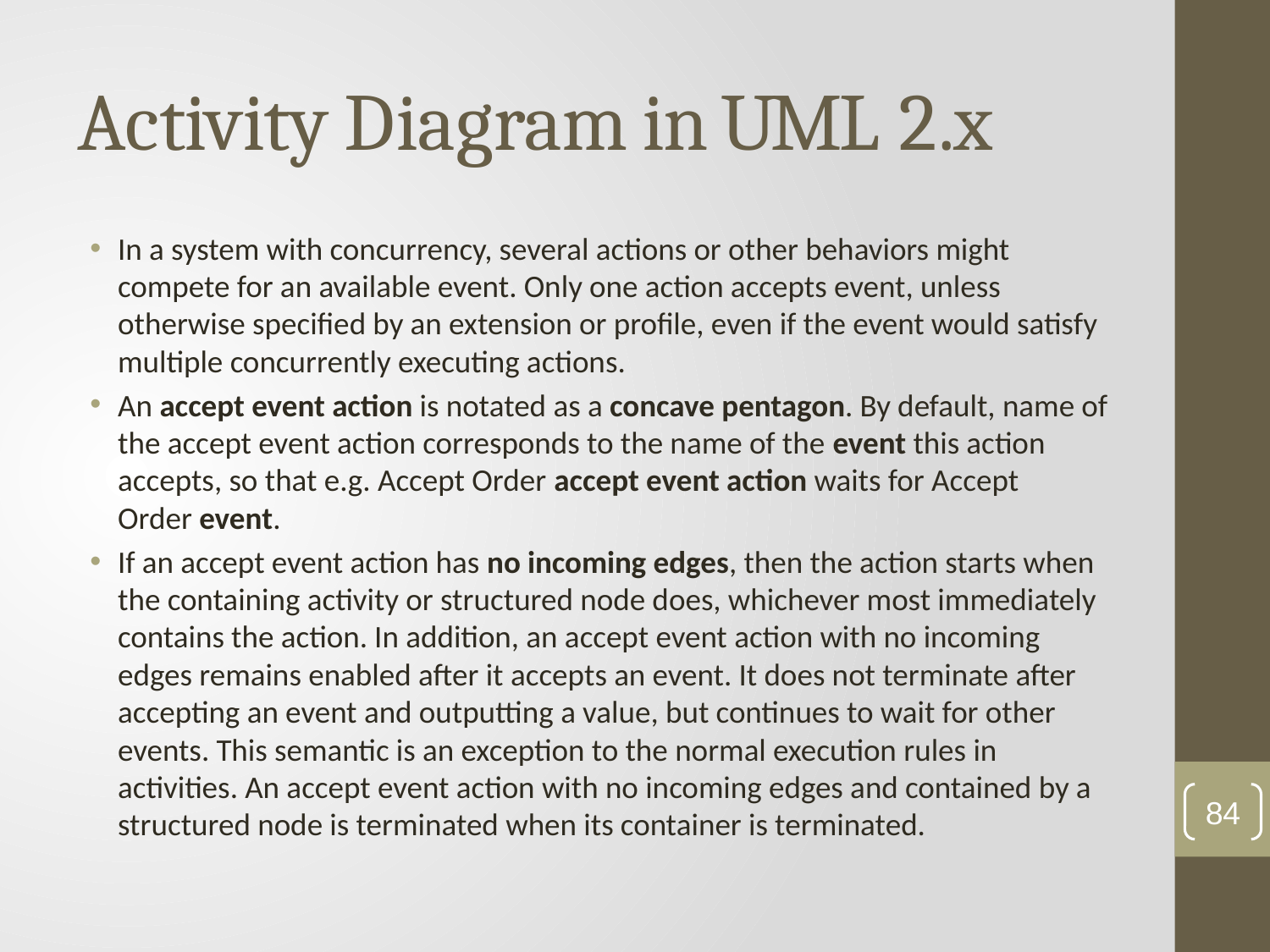

# Activity Diagram in UML 2.x
In a system with concurrency, several actions or other behaviors might compete for an available event. Only one action accepts event, unless otherwise specified by an extension or profile, even if the event would satisfy multiple concurrently executing actions.
An accept event action is notated as a concave pentagon. By default, name of the accept event action corresponds to the name of the event this action accepts, so that e.g. Accept Order accept event action waits for Accept Order event.
If an accept event action has no incoming edges, then the action starts when the containing activity or structured node does, whichever most immediately contains the action. In addition, an accept event action with no incoming edges remains enabled after it accepts an event. It does not terminate after accepting an event and outputting a value, but continues to wait for other events. This semantic is an exception to the normal execution rules in activities. An accept event action with no incoming edges and contained by a structured node is terminated when its container is terminated.
84